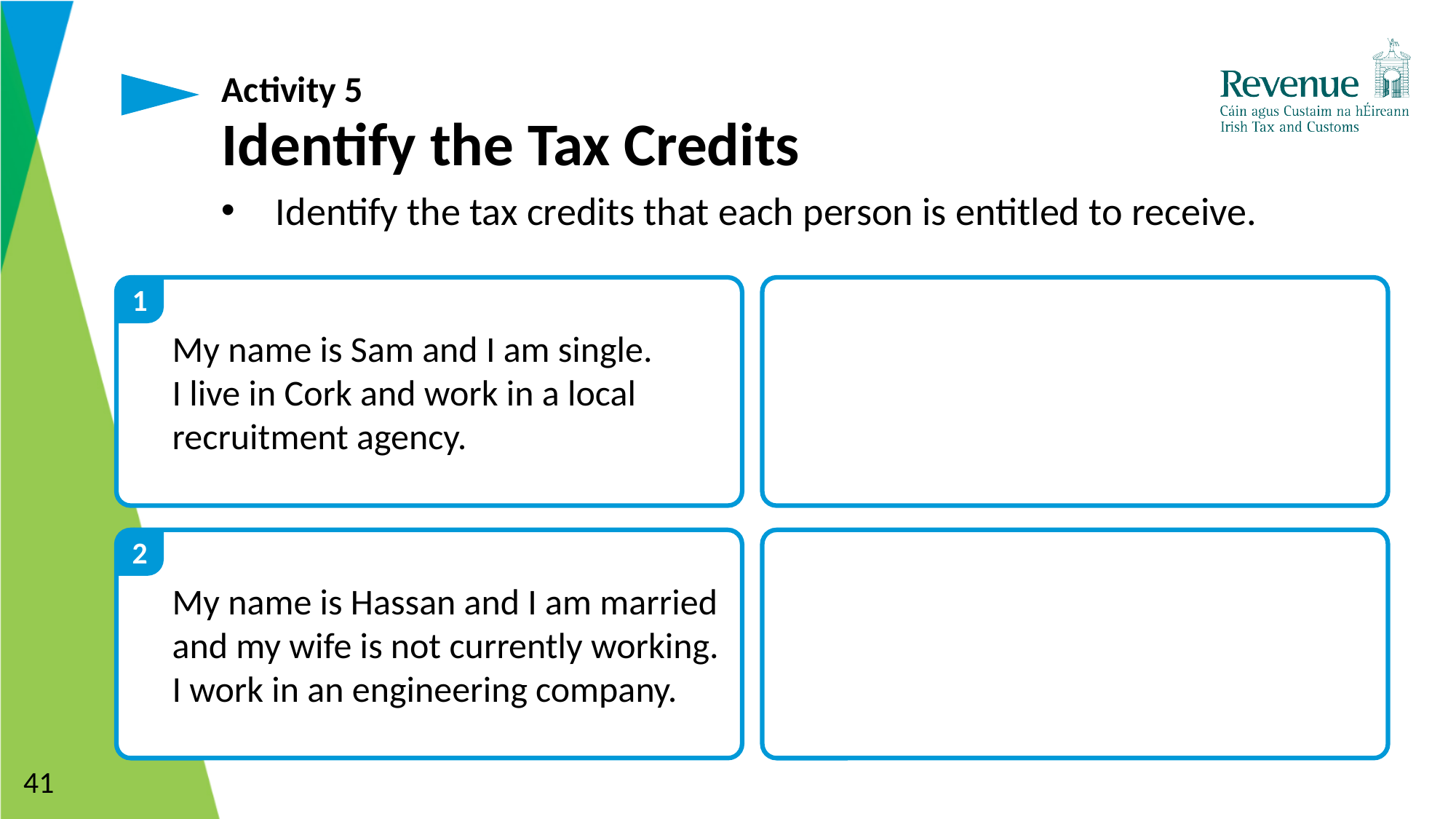

Activity 5
# Identify the Tax Credits
Identify the tax credits that each person is entitled to receive.

1
My name is Sam and I am single.
I live in Cork and work in a local
recruitment agency.

2
My name is Hassan and I am married and my wife is not currently working. I work in an engineering company.

41